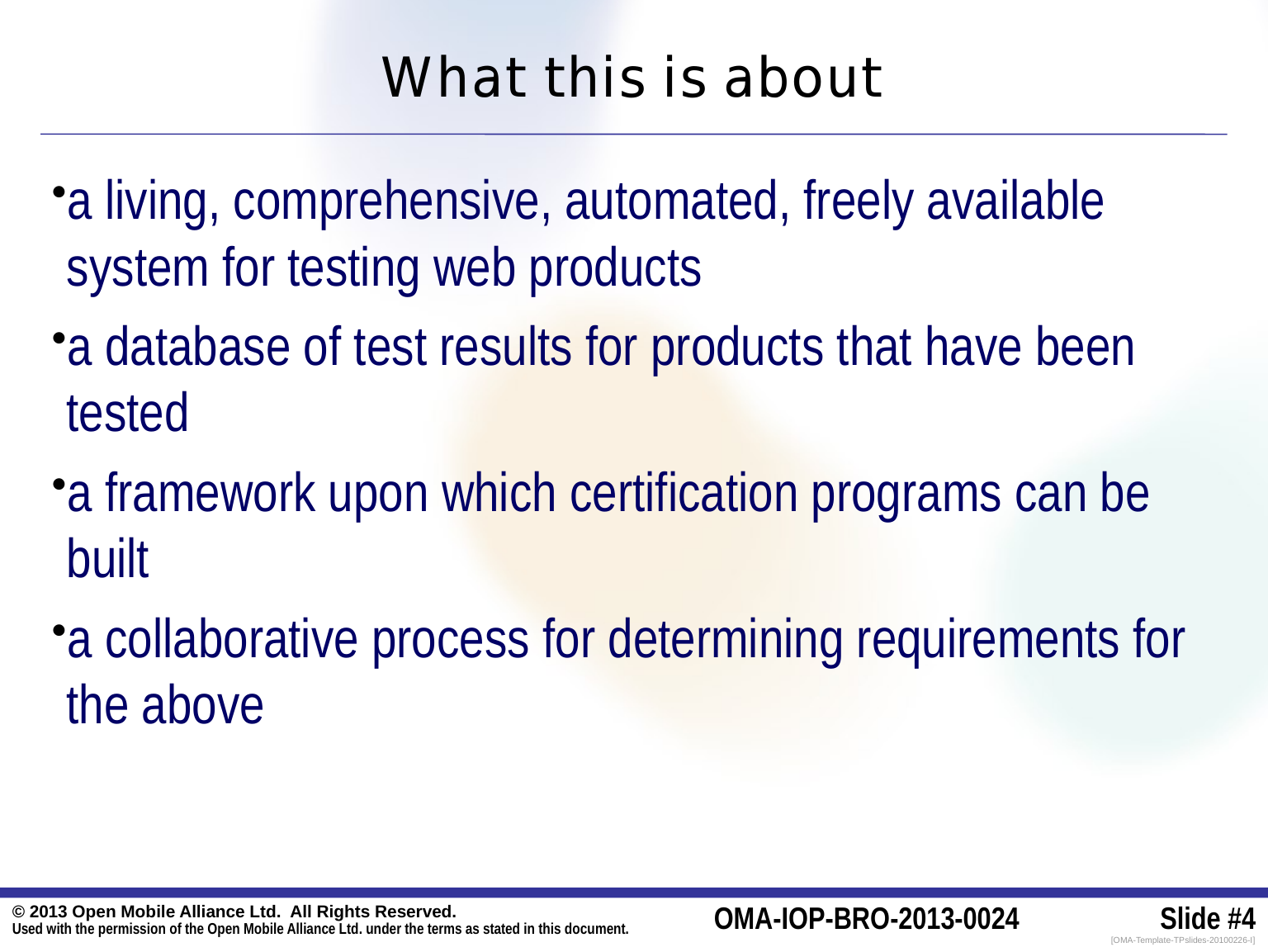

# What this is about
a living, comprehensive, automated, freely available system for testing web products
a database of test results for products that have been tested
a framework upon which certification programs can be built
a collaborative process for determining requirements for the above